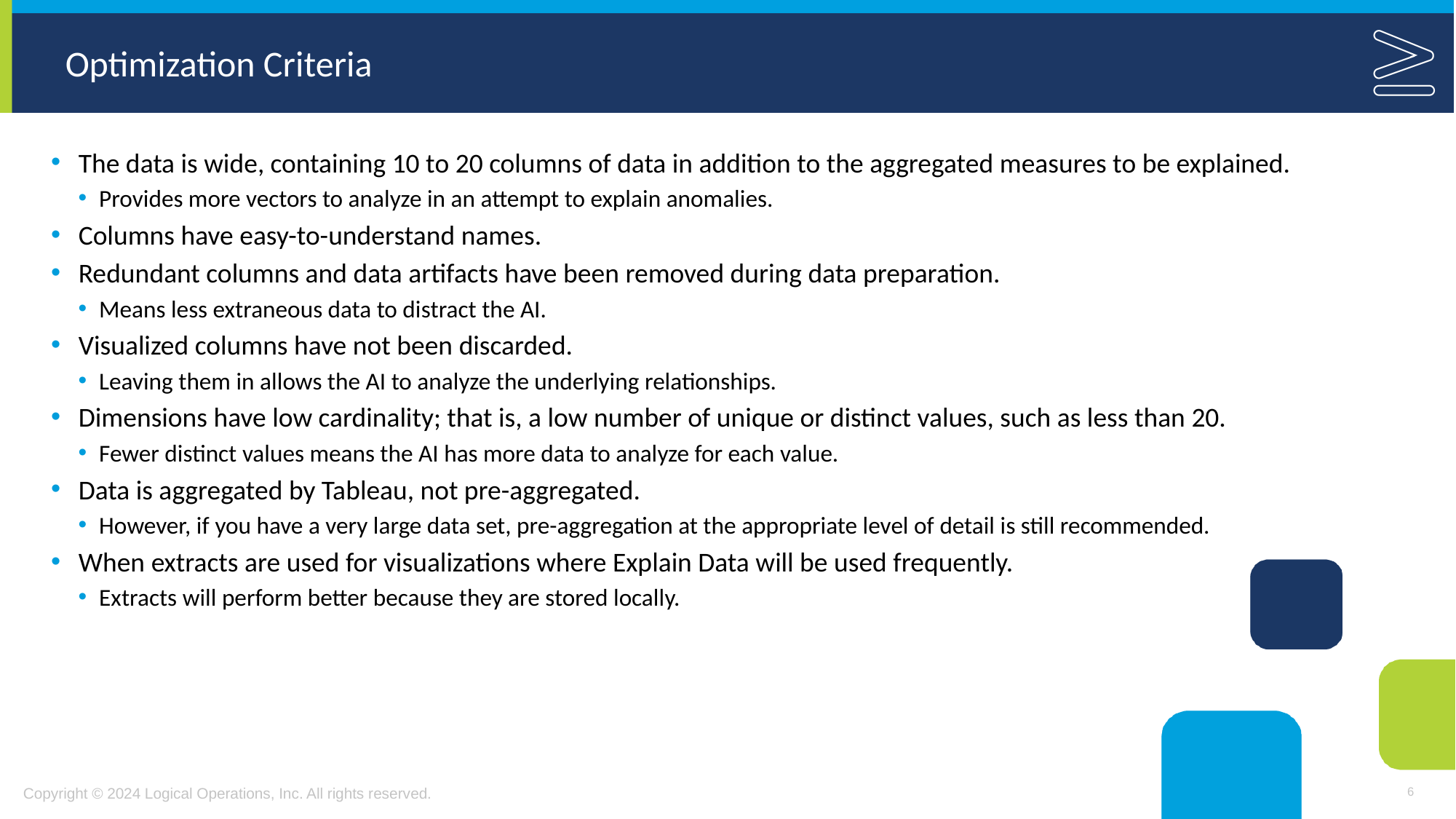

# Optimization Criteria
The data is wide, containing 10 to 20 columns of data in addition to the aggregated measures to be explained.
Provides more vectors to analyze in an attempt to explain anomalies.
Columns have easy-to-understand names.
Redundant columns and data artifacts have been removed during data preparation.
Means less extraneous data to distract the AI.
Visualized columns have not been discarded.
Leaving them in allows the AI to analyze the underlying relationships.
Dimensions have low cardinality; that is, a low number of unique or distinct values, such as less than 20.
Fewer distinct values means the AI has more data to analyze for each value.
Data is aggregated by Tableau, not pre-aggregated.
However, if you have a very large data set, pre-aggregation at the appropriate level of detail is still recommended.
When extracts are used for visualizations where Explain Data will be used frequently.
Extracts will perform better because they are stored locally.
6